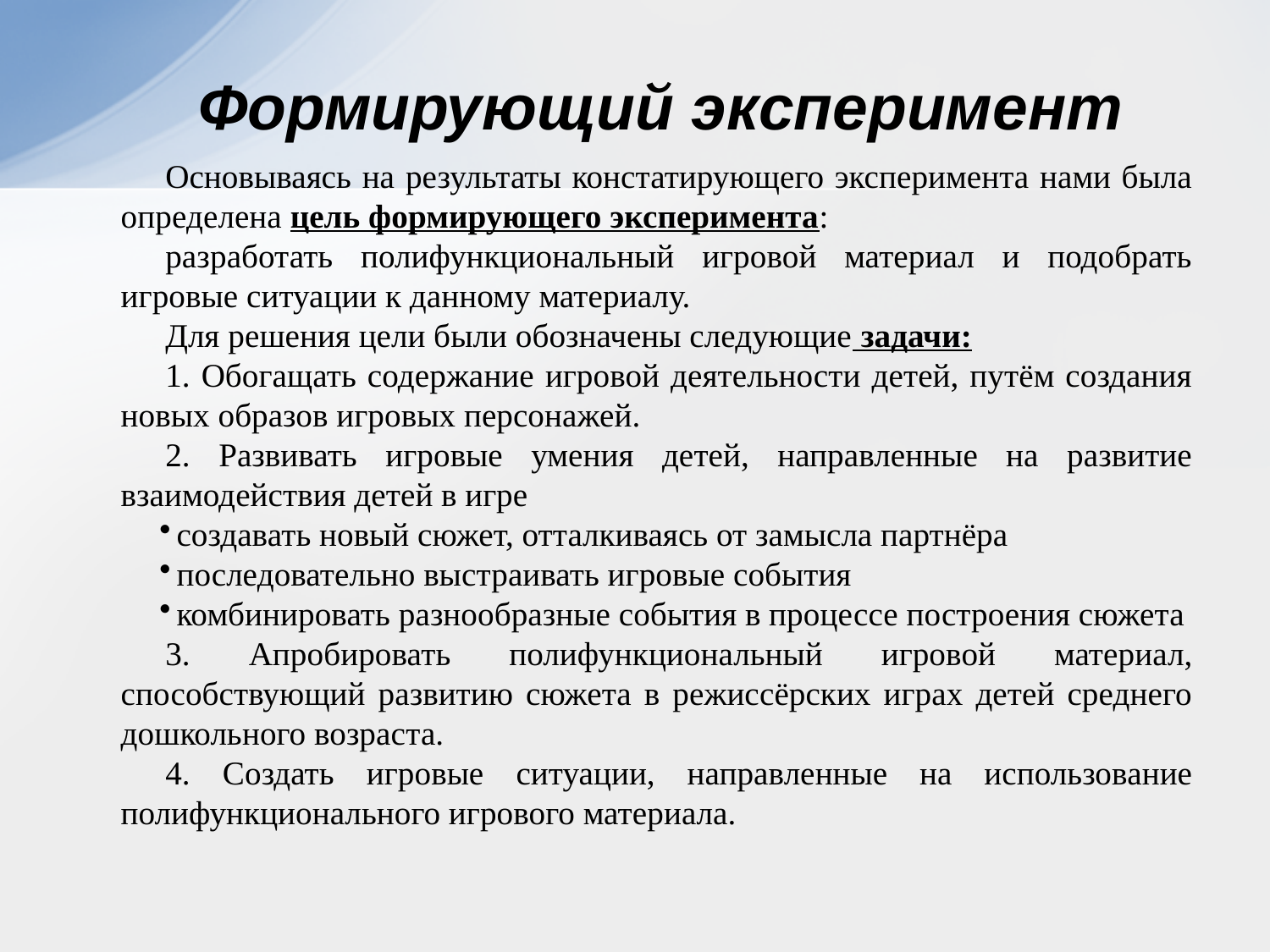

# Формирующий эксперимент
Основываясь на результаты констатирующего эксперимента нами была определена цель формирующего эксперимента:
разработать полифункциональный игровой материал и подобрать игровые ситуации к данному материалу.
Для решения цели были обозначены следующие задачи:
1. Обогащать содержание игровой деятельности детей, путём создания новых образов игровых персонажей.
2. Развивать игровые умения детей, направленные на развитие взаимодействия детей в игре
создавать новый сюжет, отталкиваясь от замысла партнёра
последовательно выстраивать игровые события
комбинировать разнообразные события в процессе построения сюжета
3. Апробировать полифункциональный игровой материал, способствующий развитию сюжета в режиссёрских играх детей среднего дошкольного возраста.
4. Создать игровые ситуации, направленные на использование полифункционального игрового материала.